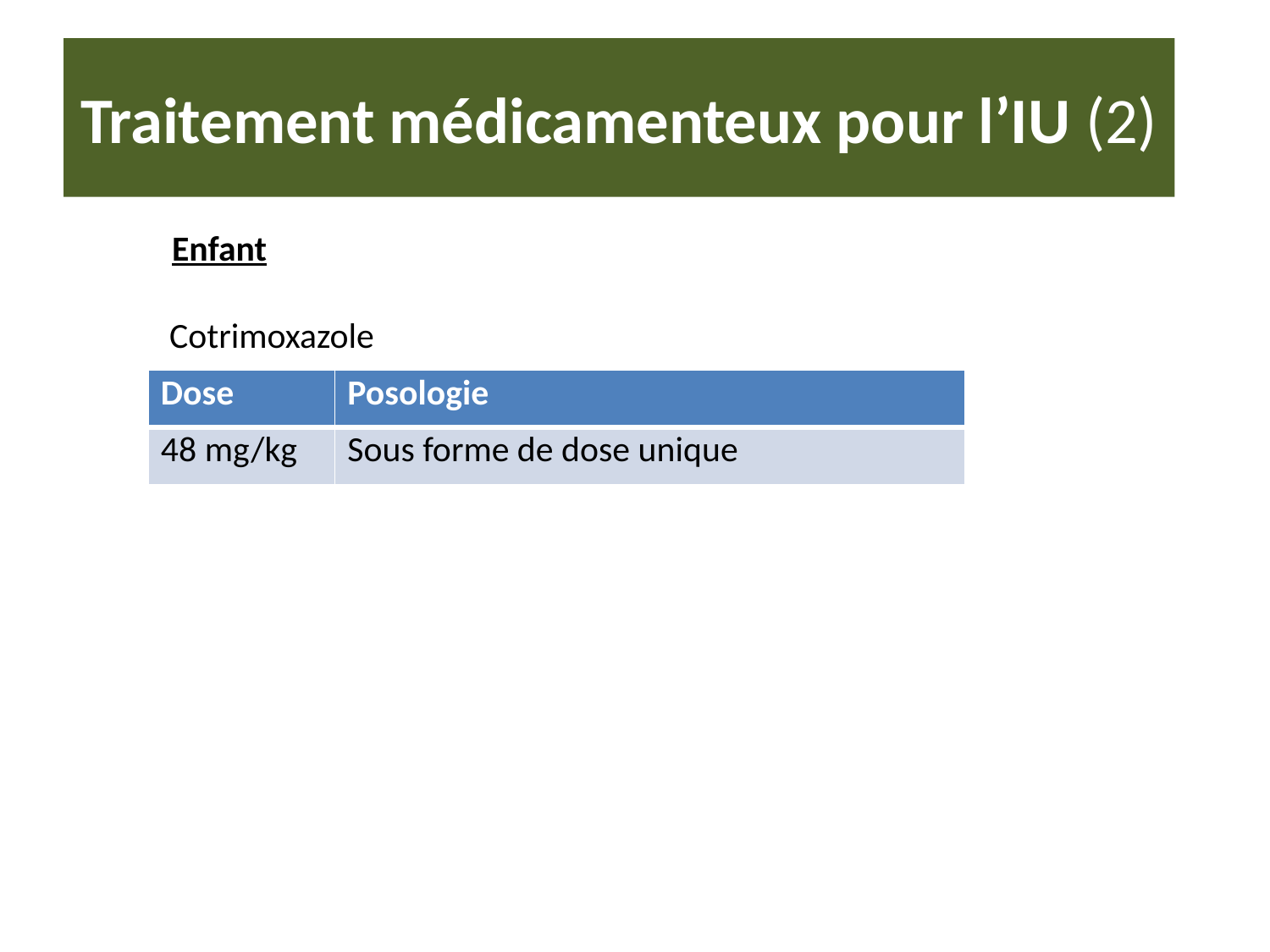

# Traitement médicamenteux pour l’IU (2)
Enfant

Cotrimoxazole
| Dose | Posologie |
| --- | --- |
| 48 mg/kg | Sous forme de dose unique |